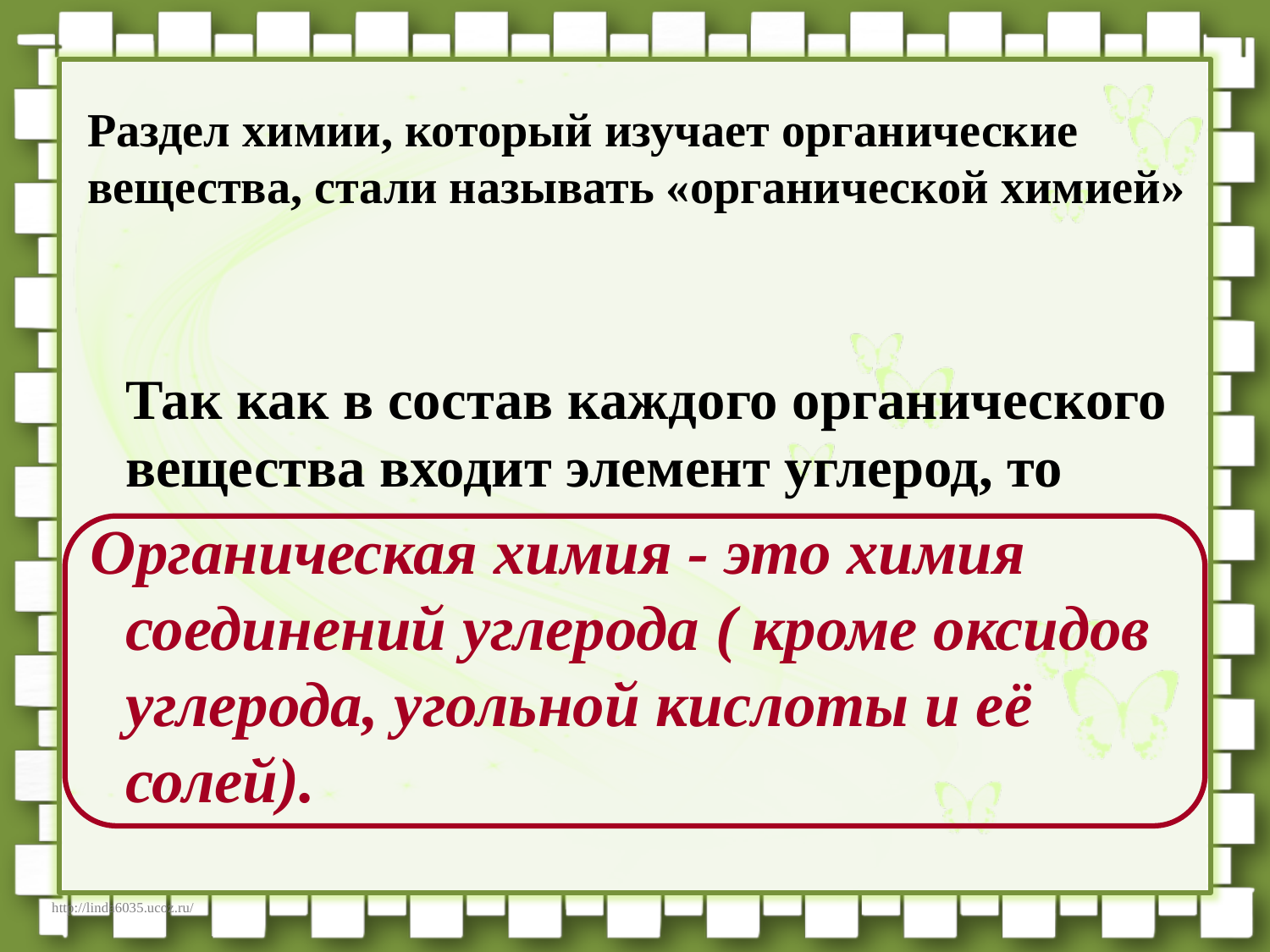

# Раздел химии, который изучает органические вещества, стали называть «органической химией»
	Так как в состав каждого органического вещества входит элемент углерод, то
 Органическая химия - это химия соединений углерода ( кроме оксидов углерода, угольной кислоты и её солей).